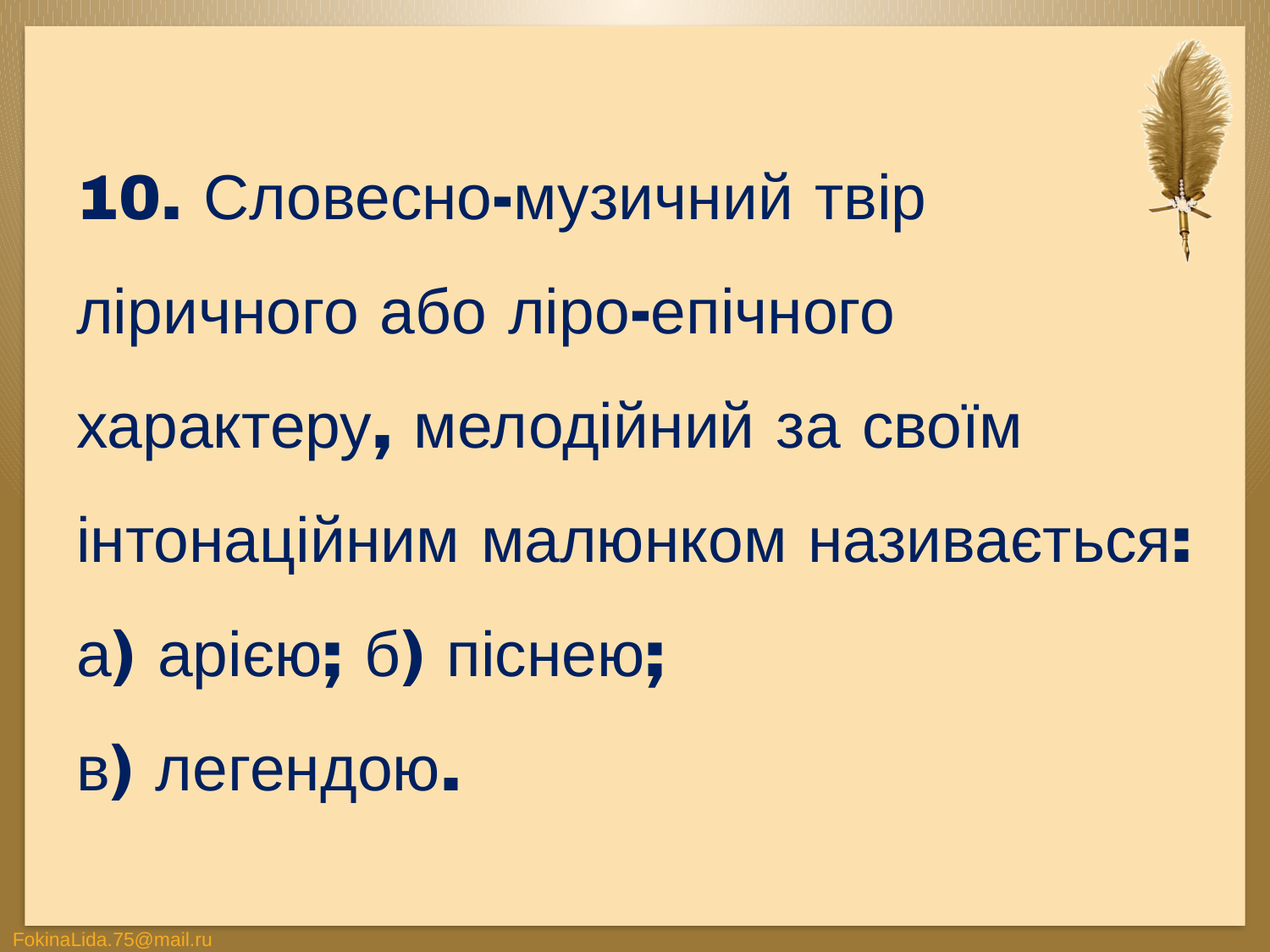

# 10. Словесно-музичний твір ліричного або ліро-епічного характеру, мелодійний за своїм інтонаційним малюнком називається: а) арією; б) піснею; в) легендою.